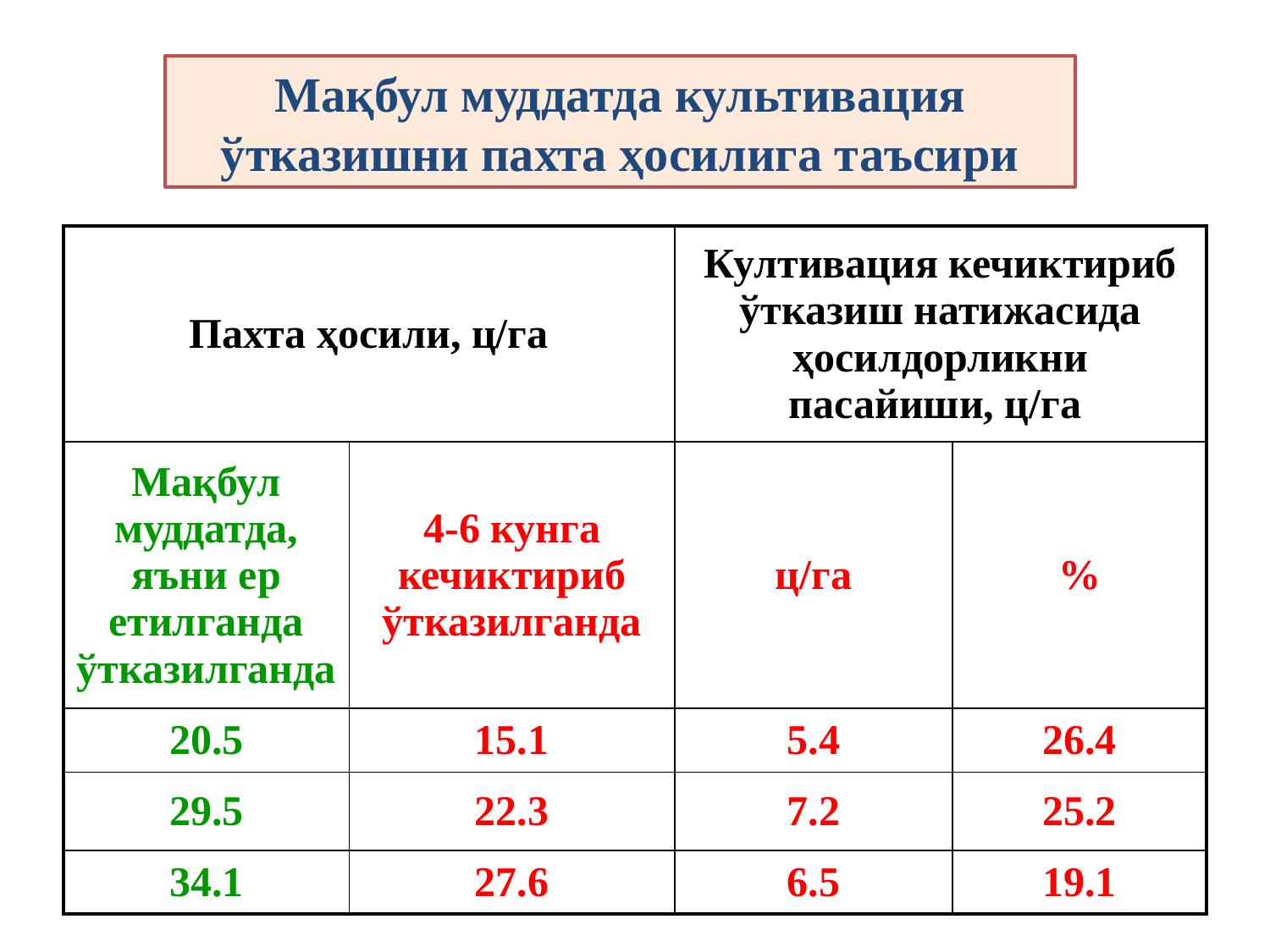

Мақбул муддатда культивация ўтказишни пахта ҳосилига таъсири
| Пахта ҳосили, ц/га |  | Култивация кечиктириб ўтказиш натижасида ҳосилдорликни пасайиши, ц/га |  |
| --- | --- | --- | --- |
| Мақбул муддатда, яъни ер етилганда ўтказилганда | 4-6 кунга кечиктириб ўтказилганда | ц/га | % |
| 20.5 | 15.1 | 5.4 | 26.4 |
| 29.5 | 22.3 | 7.2 | 25.2 |
| 34.1 | 27.6 | 6.5 | 19.1 |